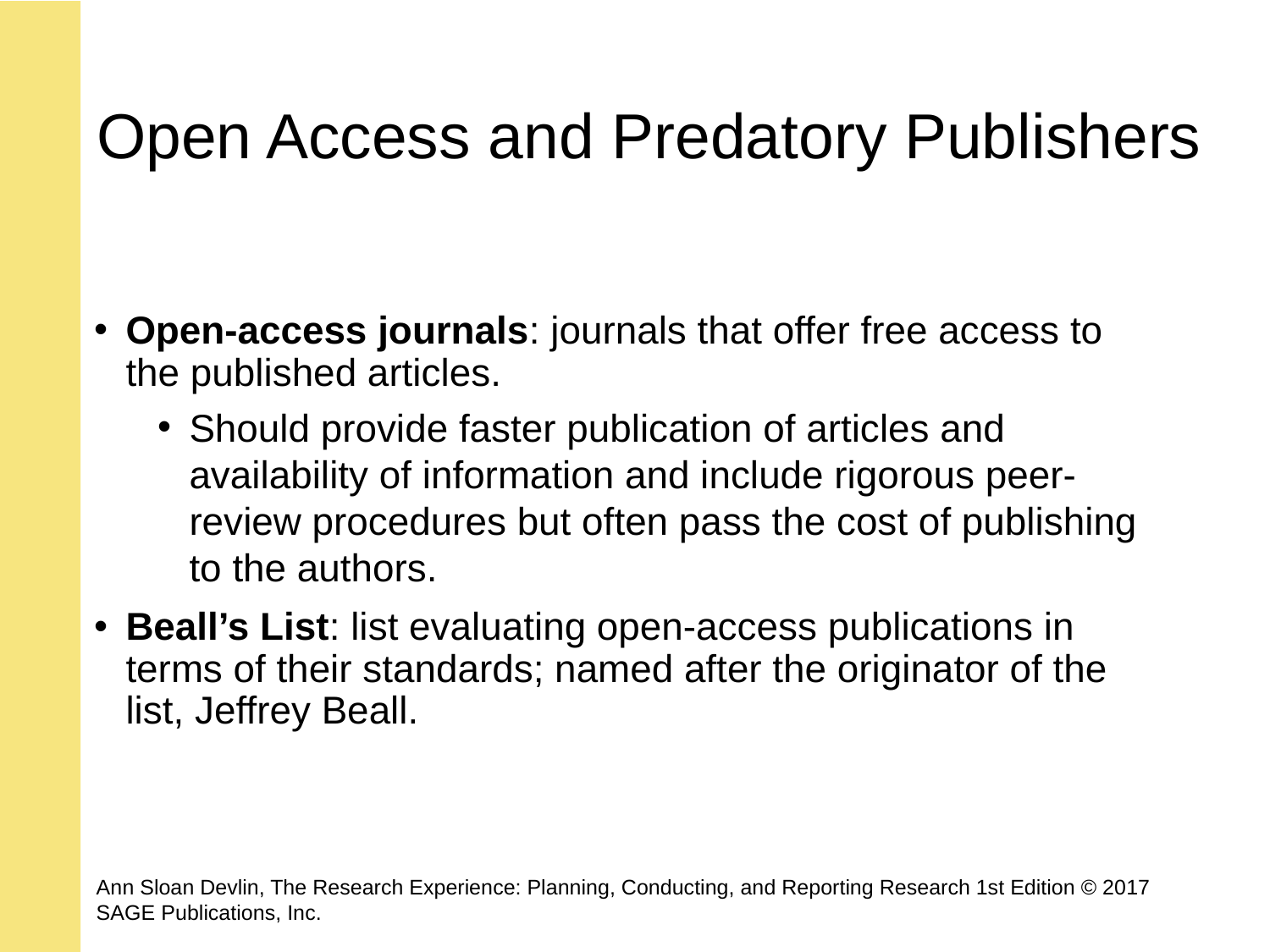

# Open Access and Predatory Publishers
Open-access journals: journals that offer free access to the published articles.
Should provide faster publication of articles and availability of information and include rigorous peer-review procedures but often pass the cost of publishing to the authors.
Beall’s List: list evaluating open-access publications in terms of their standards; named after the originator of the list, Jeffrey Beall.